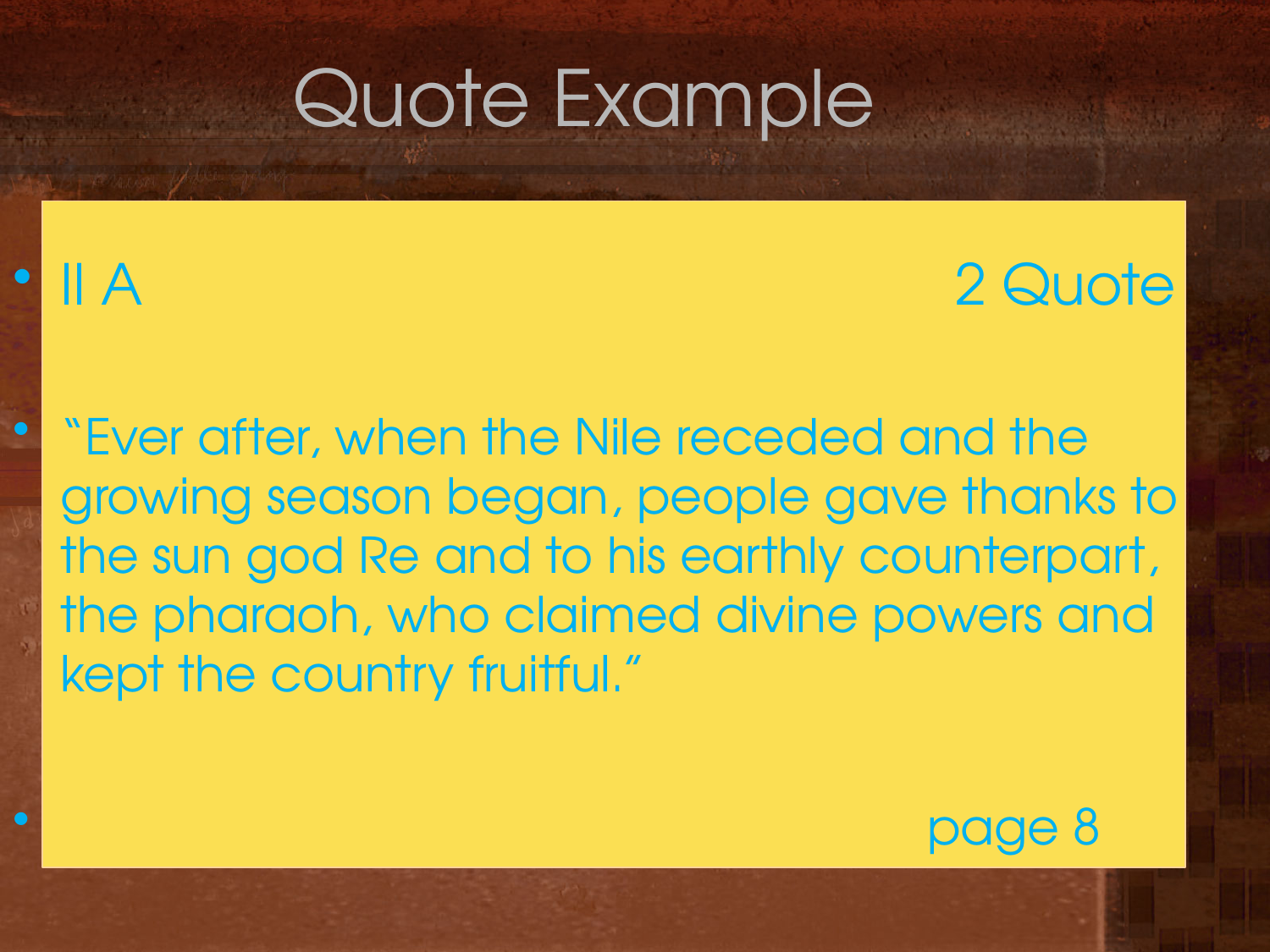

# Quote Example

II A                                                    2 Quote

“Ever after, when the Nile receded and the growing season began, people gave thanks to the sun god Re and to his earthly counterpart, the pharaoh, who claimed divine powers and kept the country fruitful.”

                                                               page 8